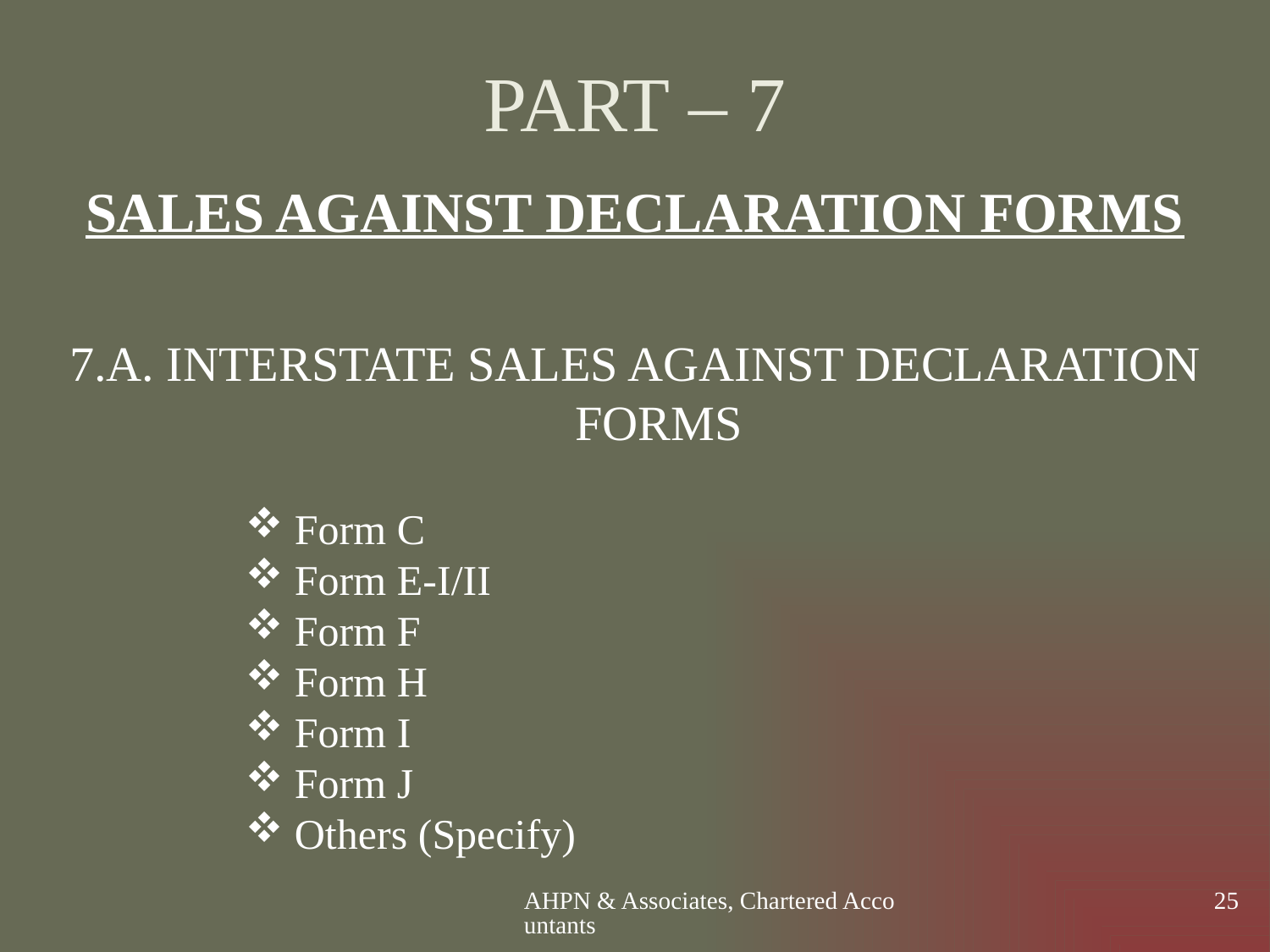

# PART – 7
SALES AGAINST DECLARATION FORMS

7.A. INTERSTATE SALES AGAINST DECLARATION FORMS
 Form C
 Form E-I/II
 Form F
 Form H
 Form I
 Form J
 Others (Specify)
AHPN & Associates, Chartered Accountants
25